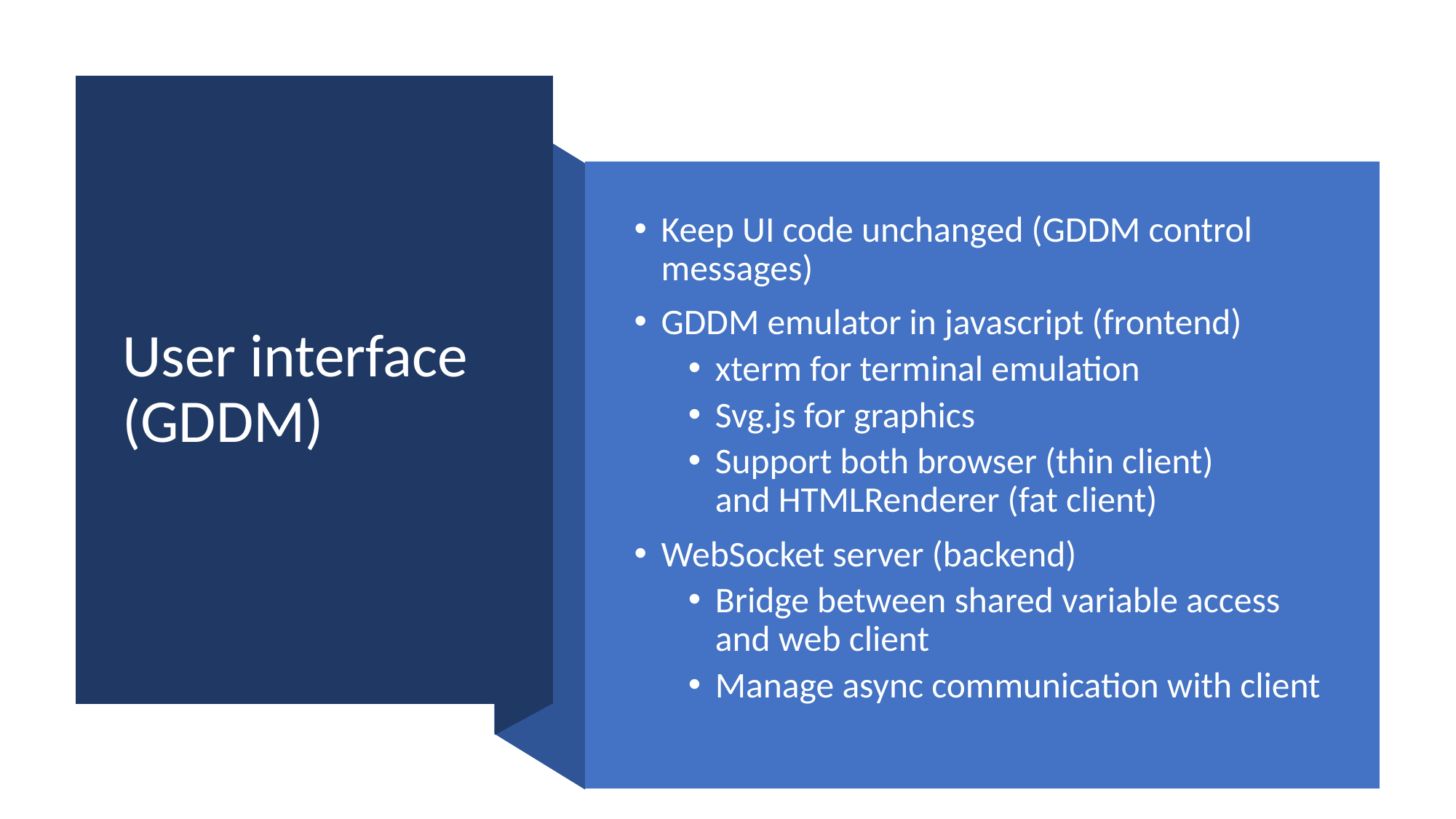

# User interface (GDDM)

Keep UI code unchanged (GDDM control messages)
GDDM emulator in javascript (frontend)
xterm for terminal emulation
Svg.js for graphics
Support both browser (thin client)
and HTMLRenderer (fat client)
WebSocket server (backend)
Bridge between shared variable access and web client
Manage async communication with client